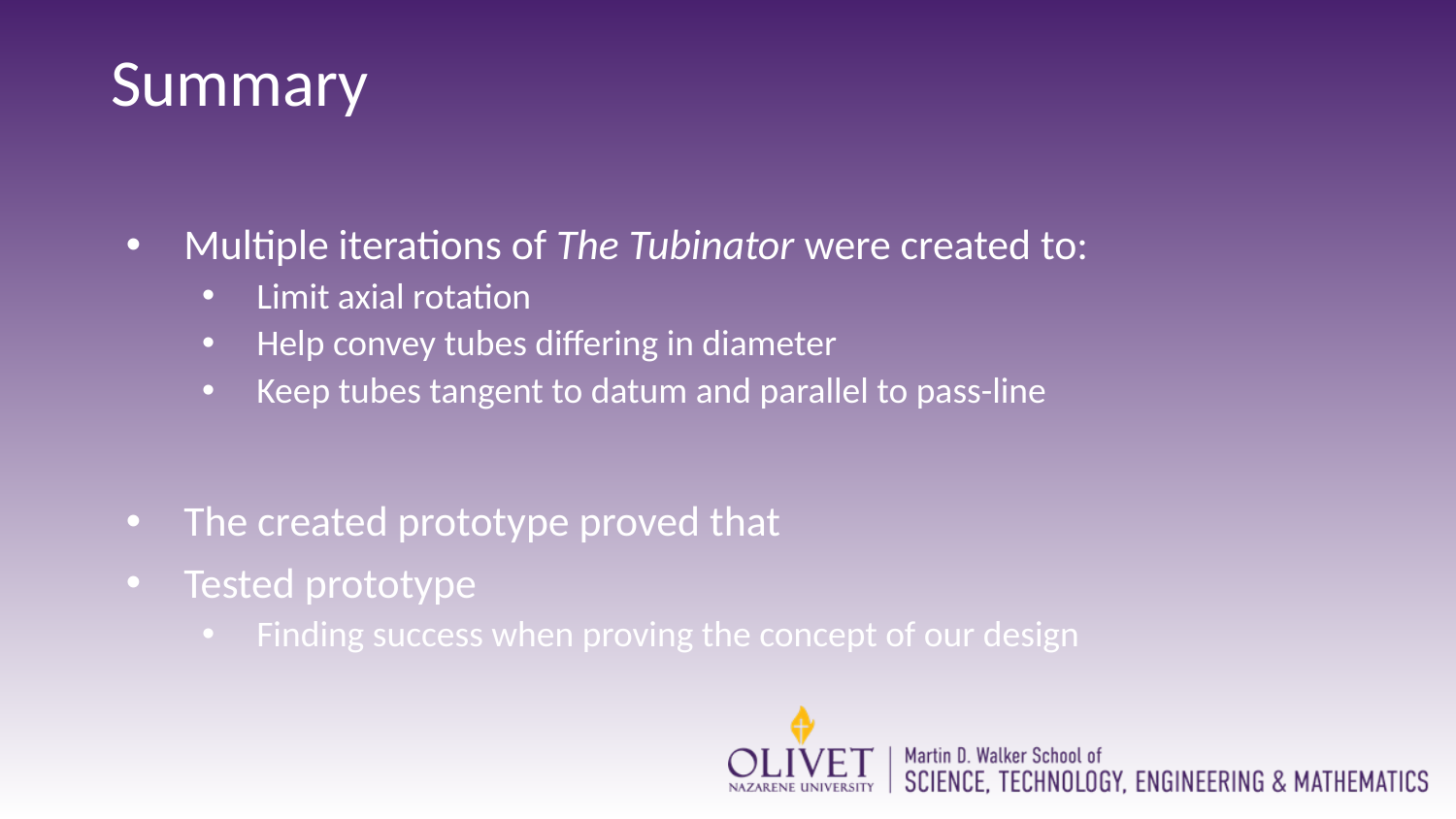

# Summary
Multiple iterations of The Tubinator were created to:
Limit axial rotation
Help convey tubes differing in diameter
Keep tubes tangent to datum and parallel to pass-line

The created prototype proved that
Tested prototype
Finding success when proving the concept of our design